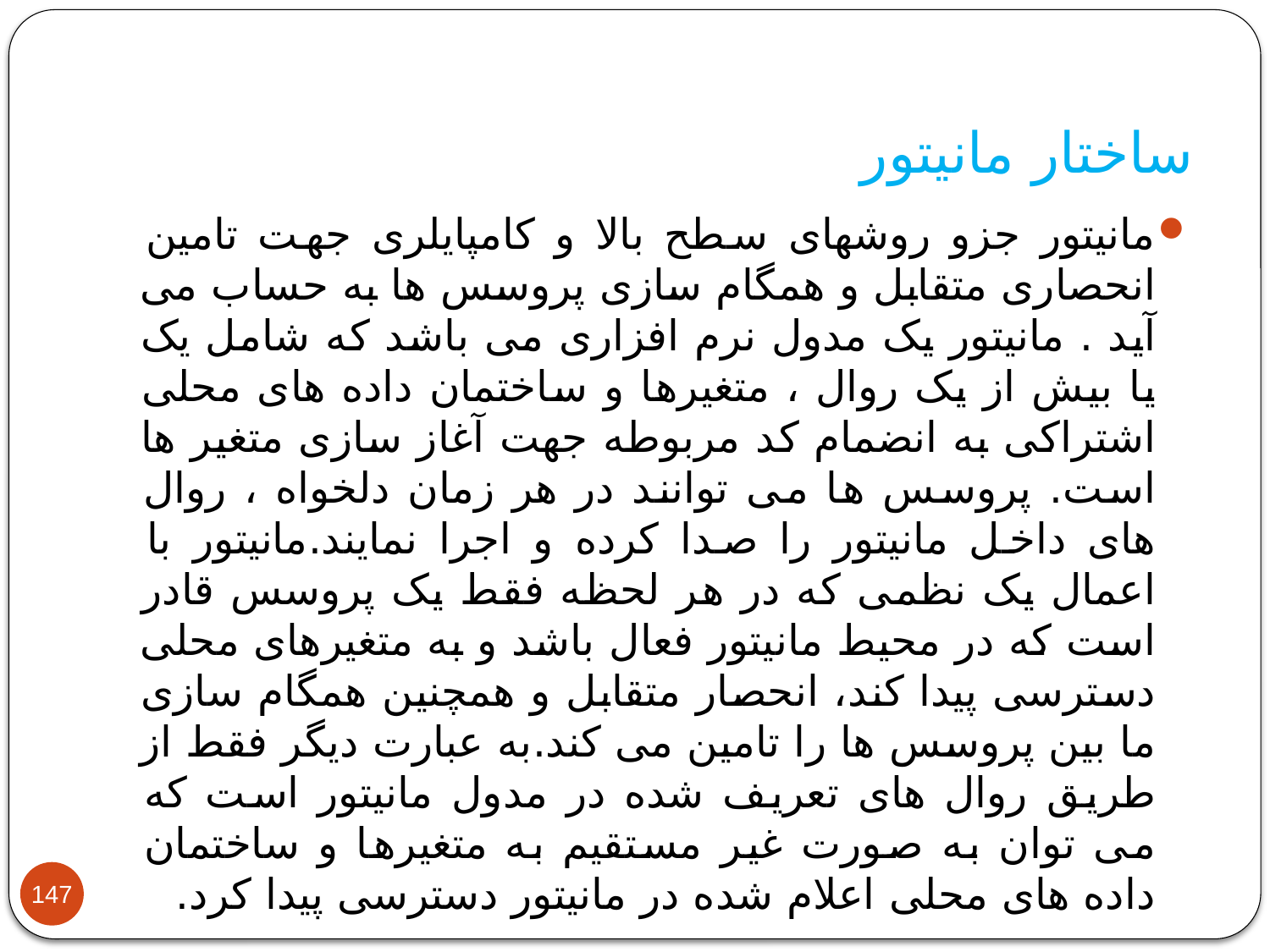

# ساختار مانیتور
مانیتور جزو روشهای سطح بالا و کامپایلری جهت تامین انحصاری متقابل و همگام سازی پروسس ها به حساب می آید . مانیتور یک مدول نرم افزاری می باشد که شامل یک یا بیش از یک روال ، متغیرها و ساختمان داده های محلی اشتراکی به انضمام کد مربوطه جهت آغاز سازی متغیر ها است. پروسس ها می توانند در هر زمان دلخواه ، روال های داخل مانیتور را صدا کرده و اجرا نمایند.مانیتور با اعمال یک نظمی که در هر لحظه فقط یک پروسس قادر است که در محیط مانیتور فعال باشد و به متغیرهای محلی دسترسی پیدا کند، انحصار متقابل و همچنین همگام سازی ما بین پروسس ها را تامین می کند.به عبارت دیگر فقط از طریق روال های تعریف شده در مدول مانیتور است که می توان به صورت غیر مستقیم به متغیرها و ساختمان داده های محلی اعلام شده در مانیتور دسترسی پیدا کرد.
147